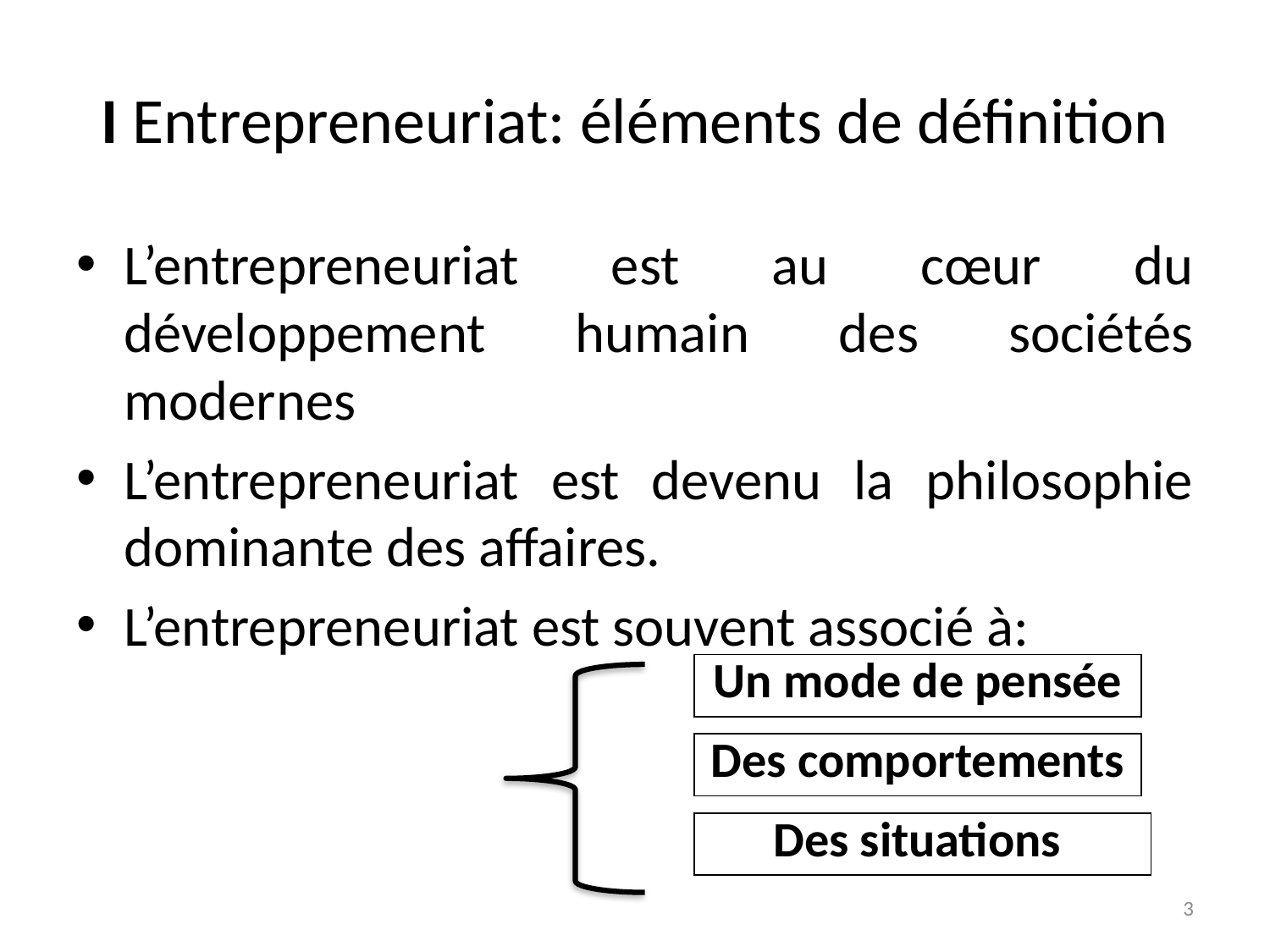

# I Entrepreneuriat: éléments de définition
L’entrepreneuriat est au cœur du développement humain des sociétés modernes
L’entrepreneuriat est devenu la philosophie dominante des affaires.
L’entrepreneuriat est souvent associé à:
| Un mode de pensée |
| --- |

| Des comportements |
| --- |
| Des situations |
| --- |
3